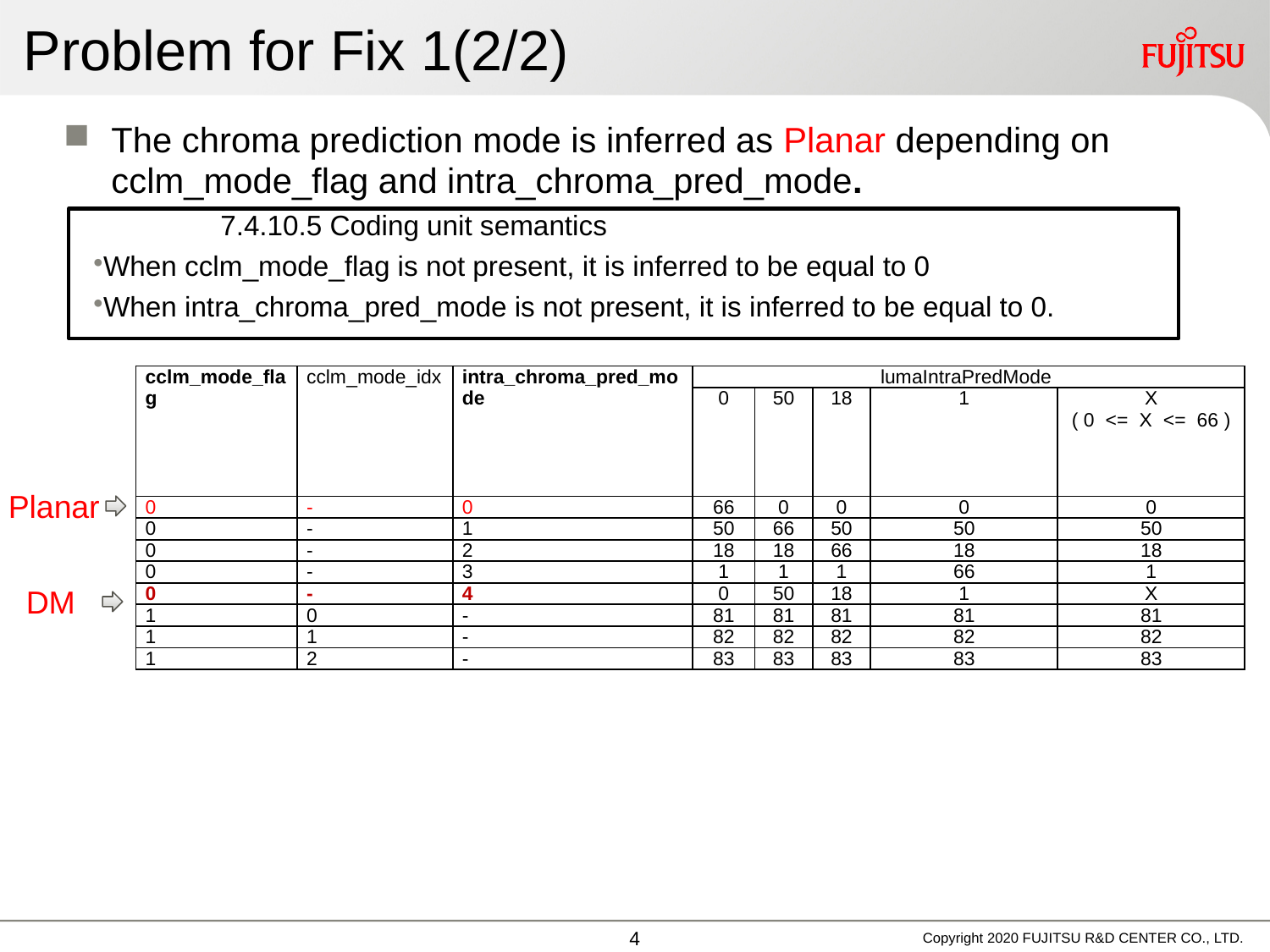

# Problem for Fix 1(2/2)
The chroma prediction mode is inferred as Planar depending on cclm_mode_flag and intra_chroma_pred_mode.
	7.4.10.5 Coding unit semantics
When cclm_mode_flag is not present, it is inferred to be equal to 0
When intra_chroma_pred_mode is not present, it is inferred to be equal to 0.

| cclm\_mode\_flag | cclm\_mode\_idx | intra\_chroma\_pred\_mode | lumaIntraPredMode |  |  |  |  |
| --- | --- | --- | --- | --- | --- | --- | --- |
|  |  |  | 0 | 50 | 18 | 1 | X ( 0  <=  X  <=  66 ) |
| 0 | - | 0 | 66 | 0 | 0 | 0 | 0 |
| 0 | - | 1 | 50 | 66 | 50 | 50 | 50 |
| 0 | - | 2 | 18 | 18 | 66 | 18 | 18 |
| 0 | - | 3 | 1 | 1 | 1 | 66 | 1 |
| 0 | - | 4 | 0 | 50 | 18 | 1 | X |
| 1 | 0 | - | 81 | 81 | 81 | 81 | 81 |
| 1 | 1 | - | 82 | 82 | 82 | 82 | 82 |
| 1 | 2 | - | 83 | 83 | 83 | 83 | 83 |
Planar

DM

4
Copyright 2020 FUJITSU R&D CENTER CO., LTD.